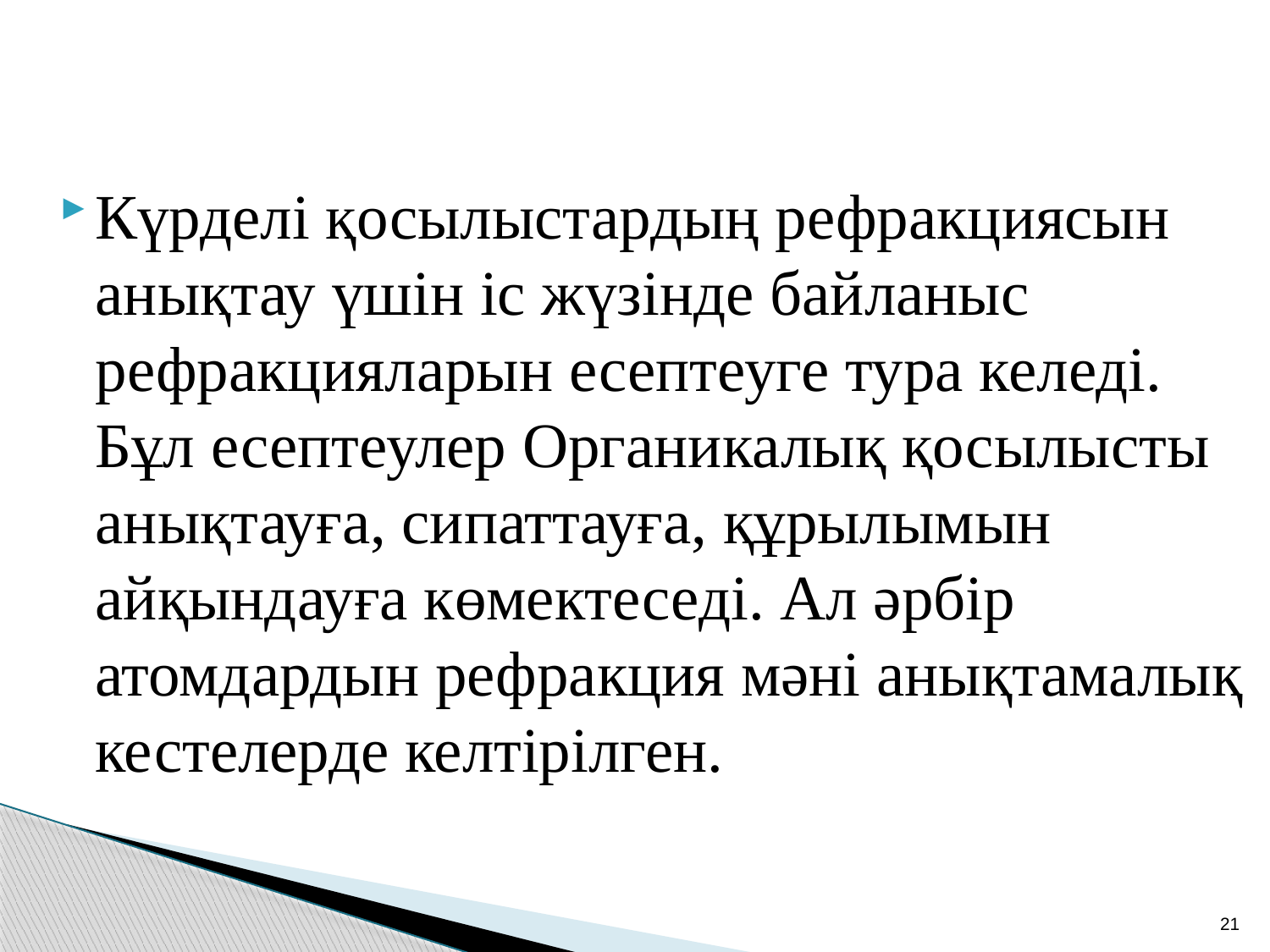

Күрделі қосылыстардың рефракциясын анықтау үшін іс жүзінде байланыс рефракцияларын есептеуге тура келеді. Бұл есептеулер Органикалық қосылысты анықтауға, сипаттауға, құрылымын айқындауға көмектеседі. Ал әрбір атомдардын рефракция мәні анықтамалық кестелерде келтірілген.
21